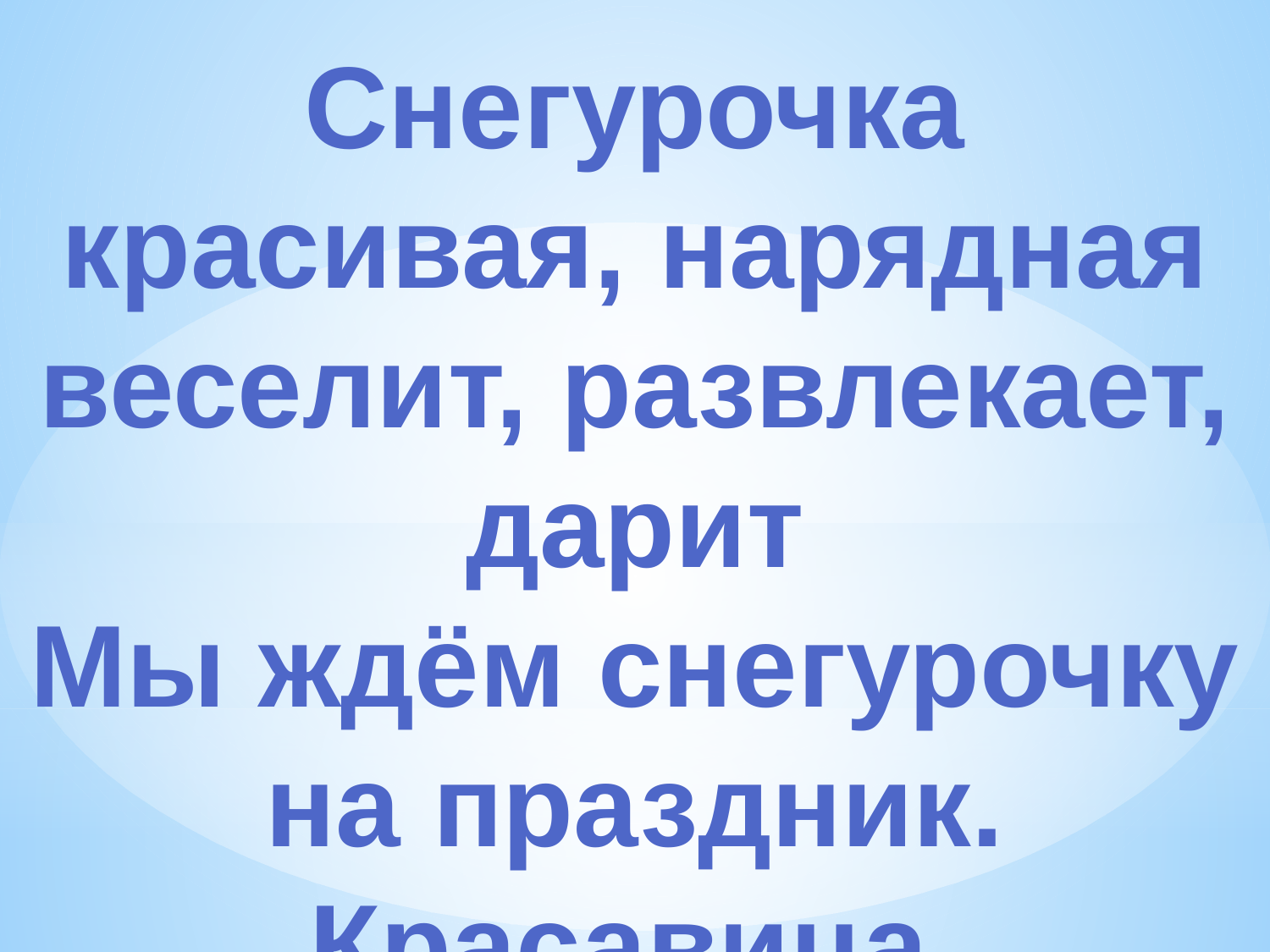

# Снегурочка красивая, нарядная веселит, развлекает, дарит Мы ждём снегурочку на праздник. Красавица.